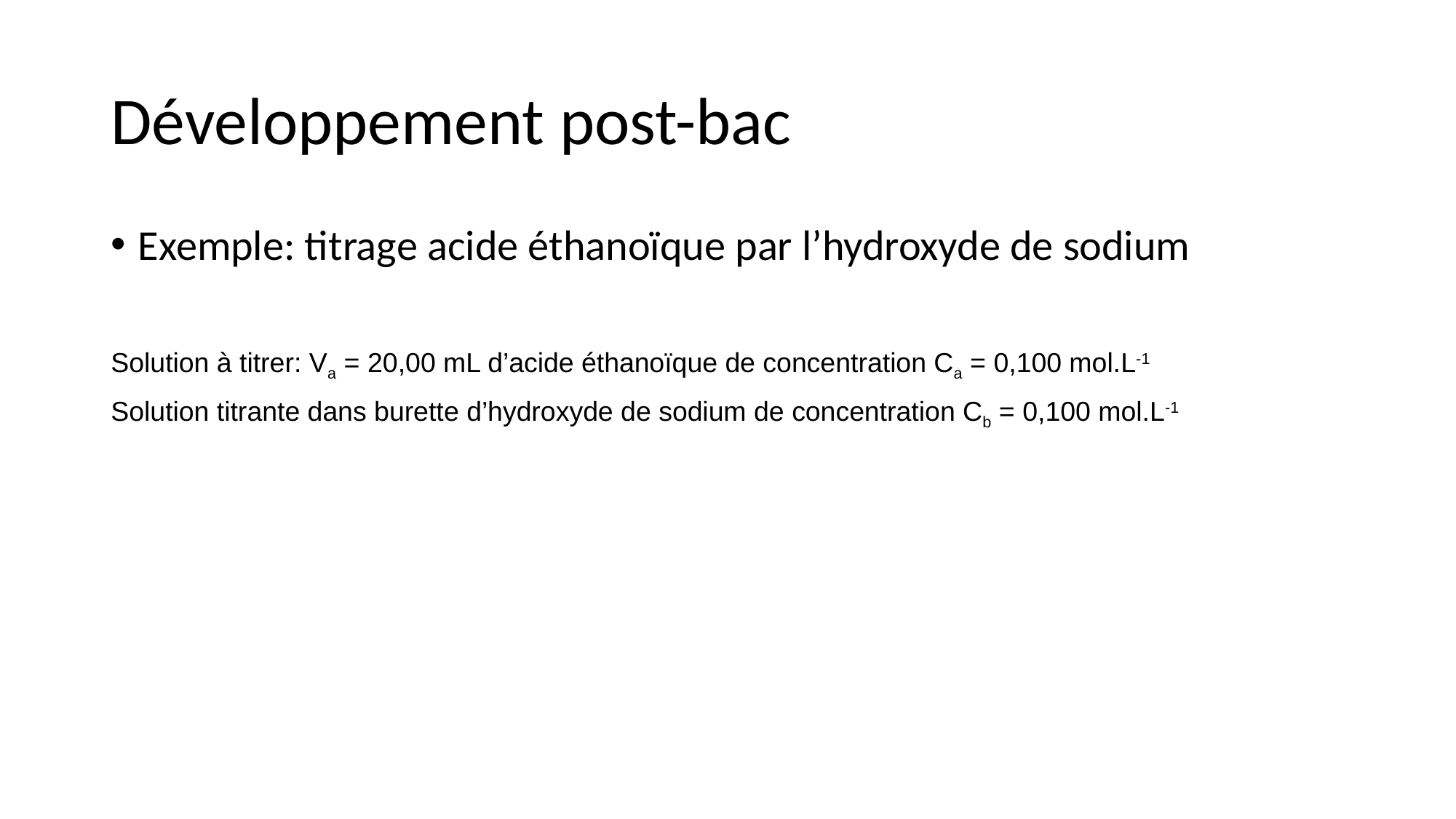

# Développement post-bac
Exemple: titrage acide éthanoïque par l’hydroxyde de sodium

Solution à titrer: Va = 20,00 mL d’acide éthanoïque de concentration Ca = 0,100 mol.L-1
Solution titrante dans burette d’hydroxyde de sodium de concentration Cb = 0,100 mol.L-1